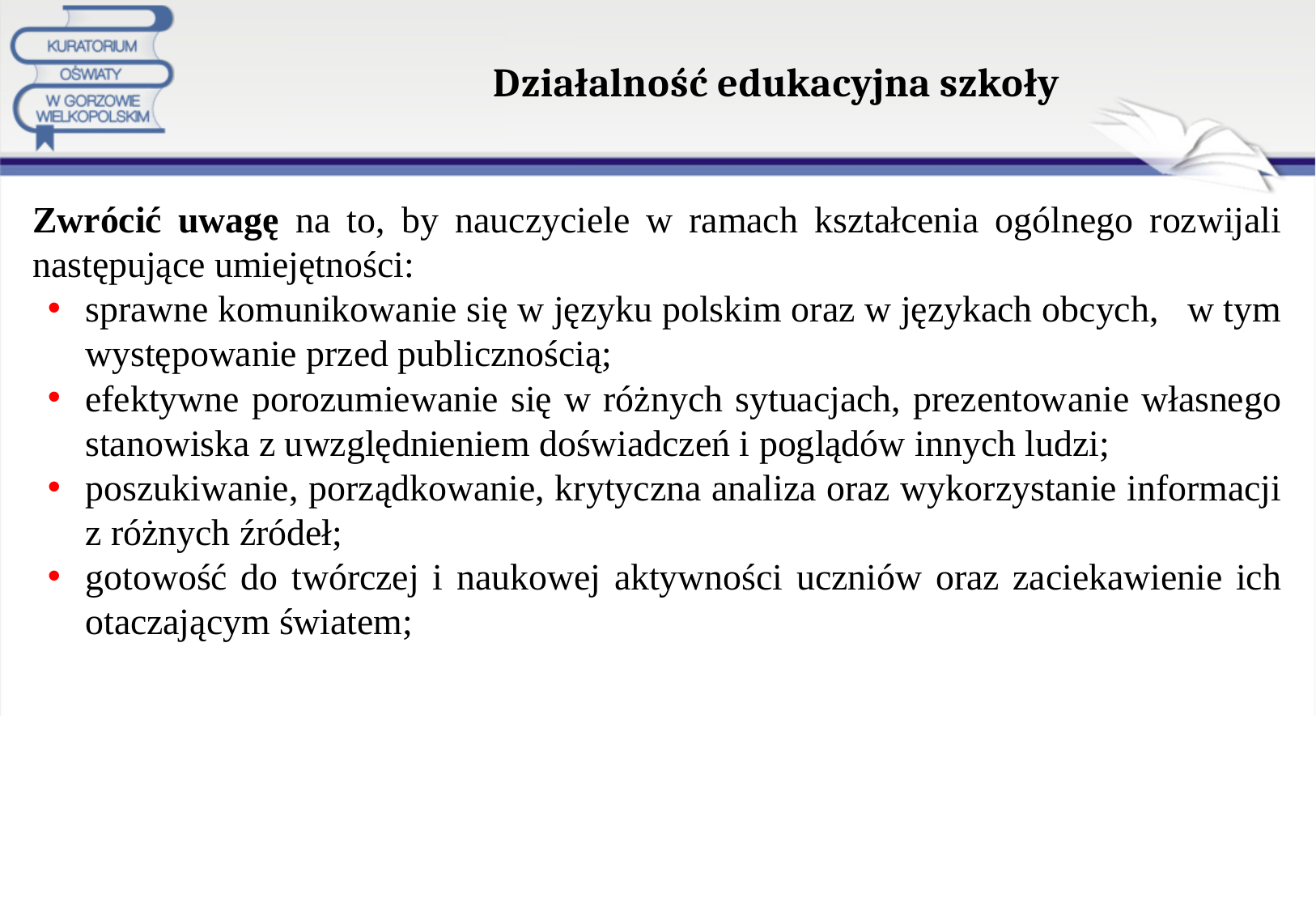

# Działalność edukacyjna szkoły
Zwrócić uwagę na to, by nauczyciele w ramach kształcenia ogólnego rozwijali następujące umiejętności:
sprawne komunikowanie się w języku polskim oraz w językach obcych,   w tym występowanie przed publicznością;
efektywne porozumiewanie się w różnych sytuacjach, prezentowanie własnego stanowiska z uwzględnieniem doświadczeń i poglądów innych ludzi;
poszukiwanie, porządkowanie, krytyczna analiza oraz wykorzystanie informacji z różnych źródeł;
gotowość do twórczej i naukowej aktywności uczniów oraz zaciekawienie ich otaczającym światem;